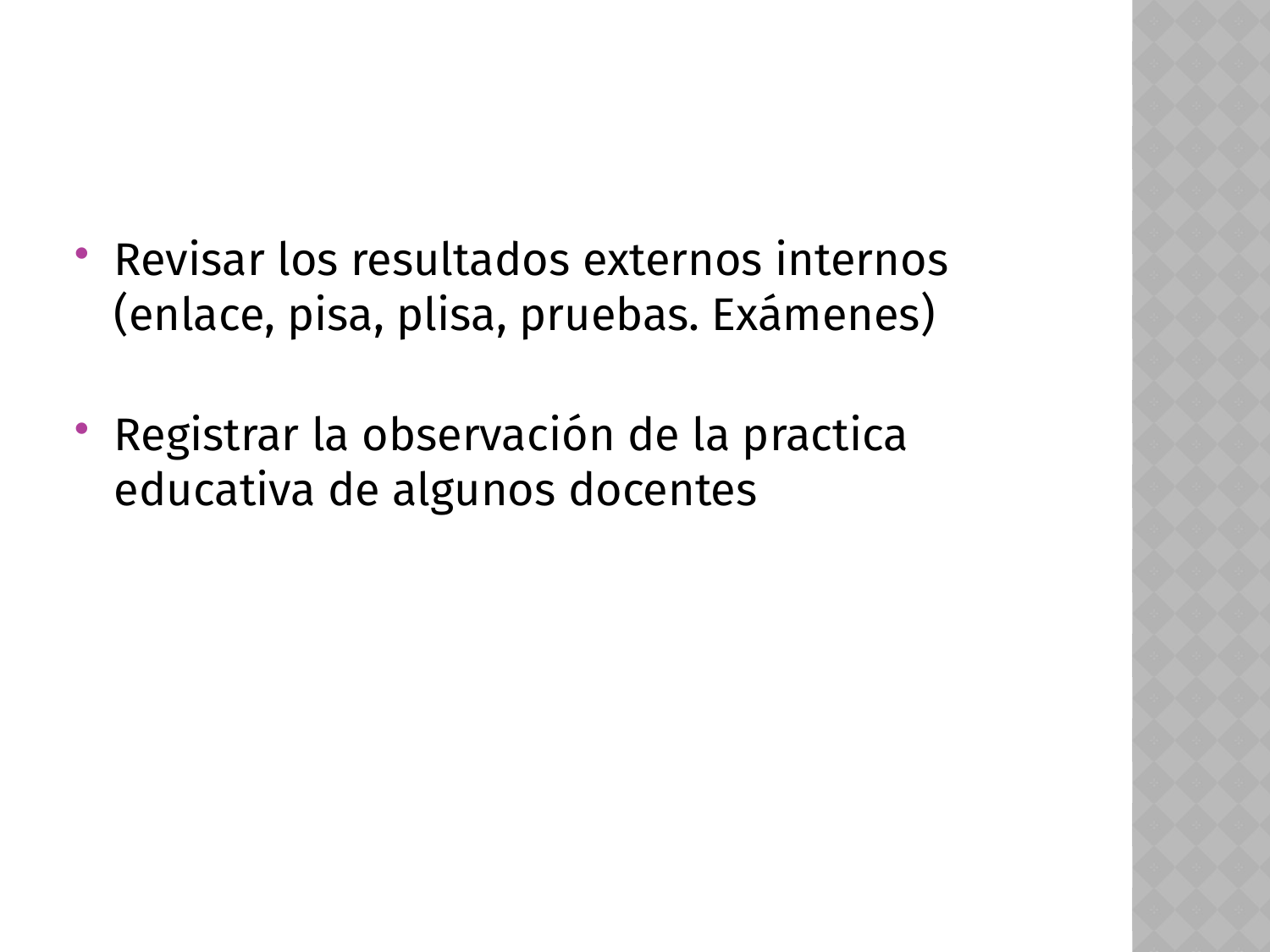

Revisar los resultados externos internos  (enlace, pisa, plisa, pruebas. Exámenes)
Registrar la observación de la practica  educativa de algunos docentes